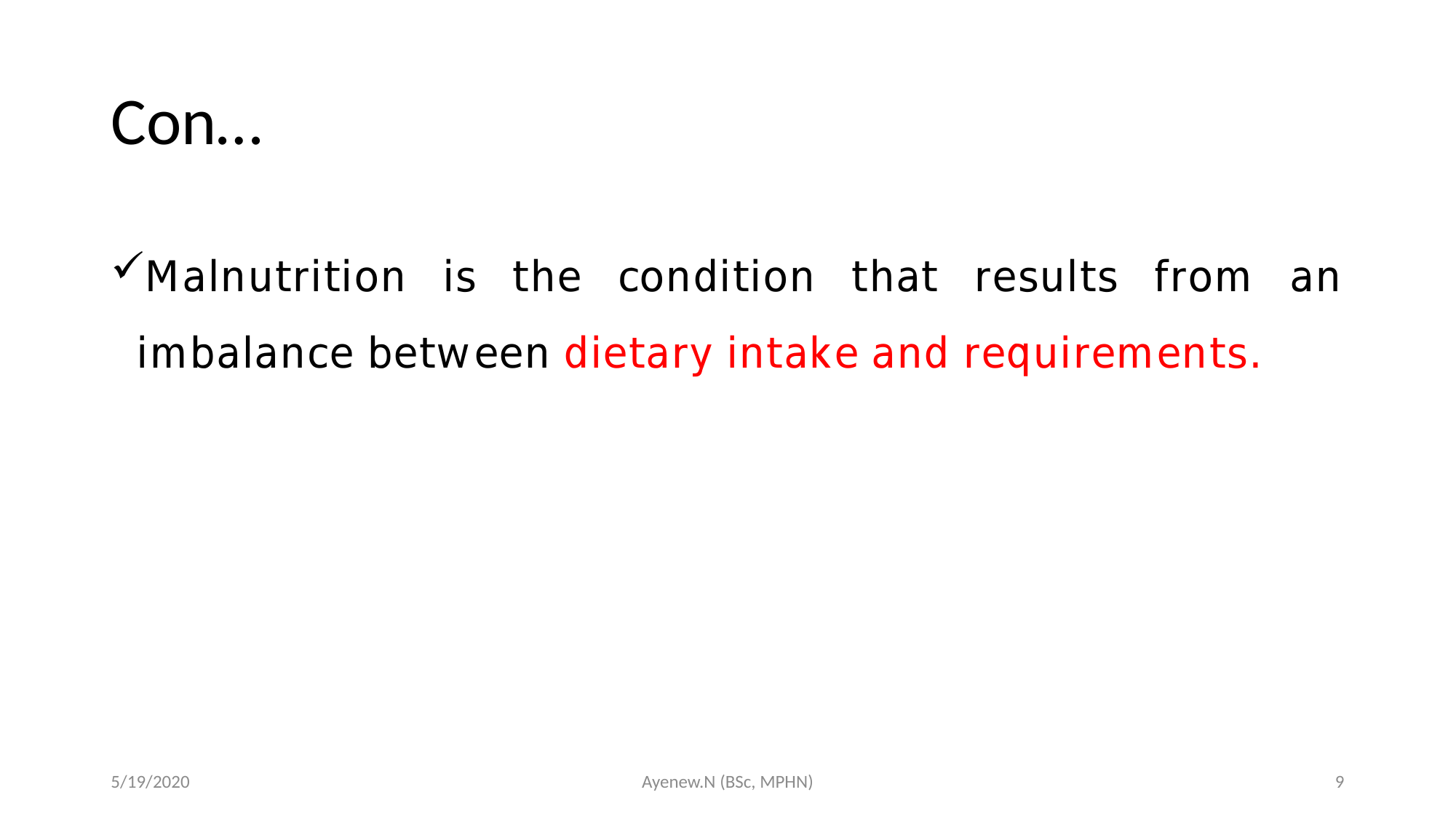

# Con…
Malnutrition is the condition that results from an imbalance between dietary intake and requirements.

5/19/2020
Ayenew.N (BSc, MPHN)
9